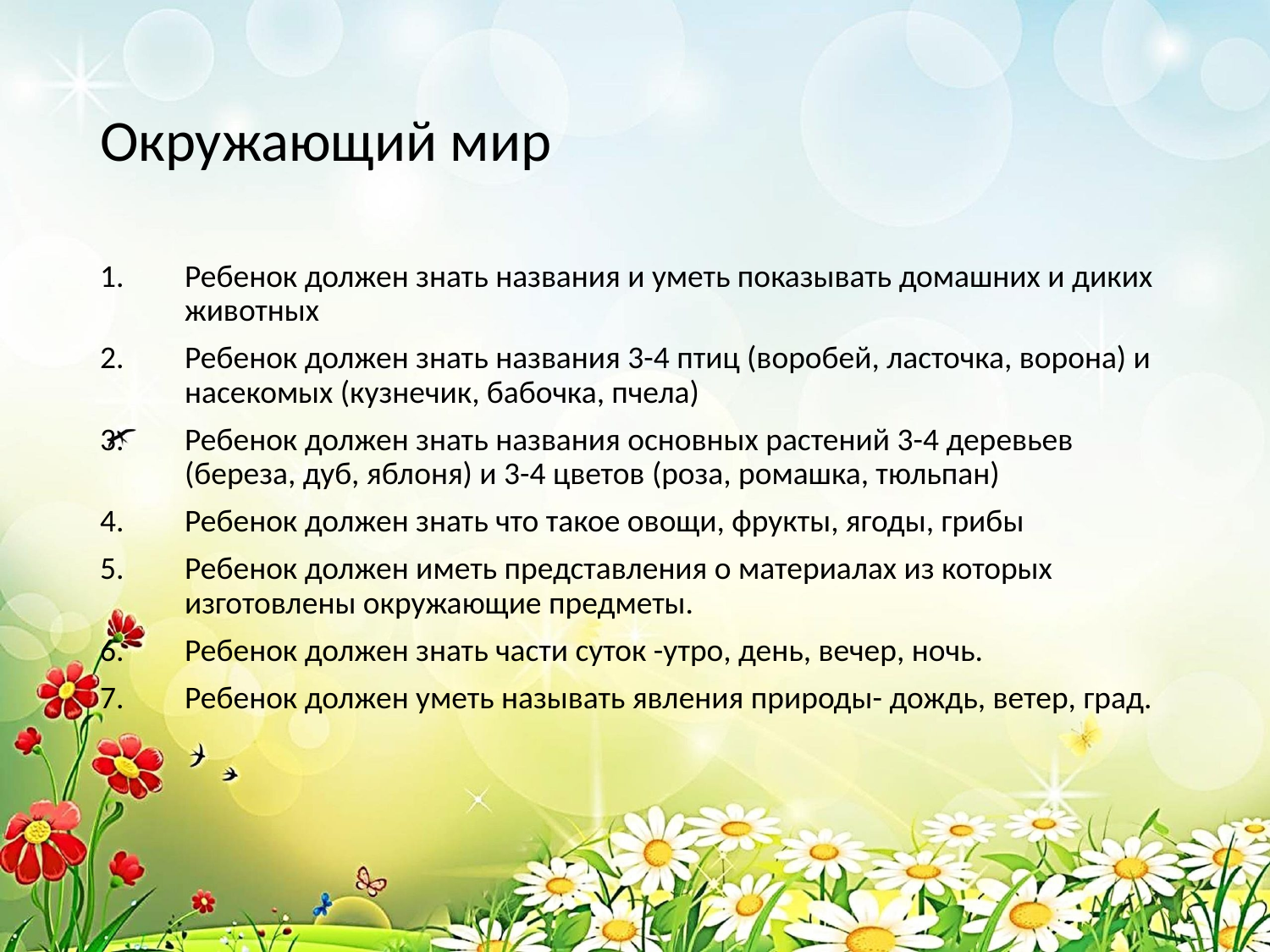

# Окружающий мир
Ребенок должен знать названия и уметь показывать домашних и диких животных
Ребенок должен знать названия 3-4 птиц (воробей, ласточка, ворона) и насекомых (кузнечик, бабочка, пчела)
Ребенок должен знать названия основных растений 3-4 деревьев (береза, дуб, яблоня) и 3-4 цветов (роза, ромашка, тюльпан)
Ребенок должен знать что такое овощи, фрукты, ягоды, грибы
Ребенок должен иметь представления о материалах из которых изготовлены окружающие предметы.
Ребенок должен знать части суток -утро, день, вечер, ночь.
Ребенок должен уметь называть явления природы- дождь, ветер, град.